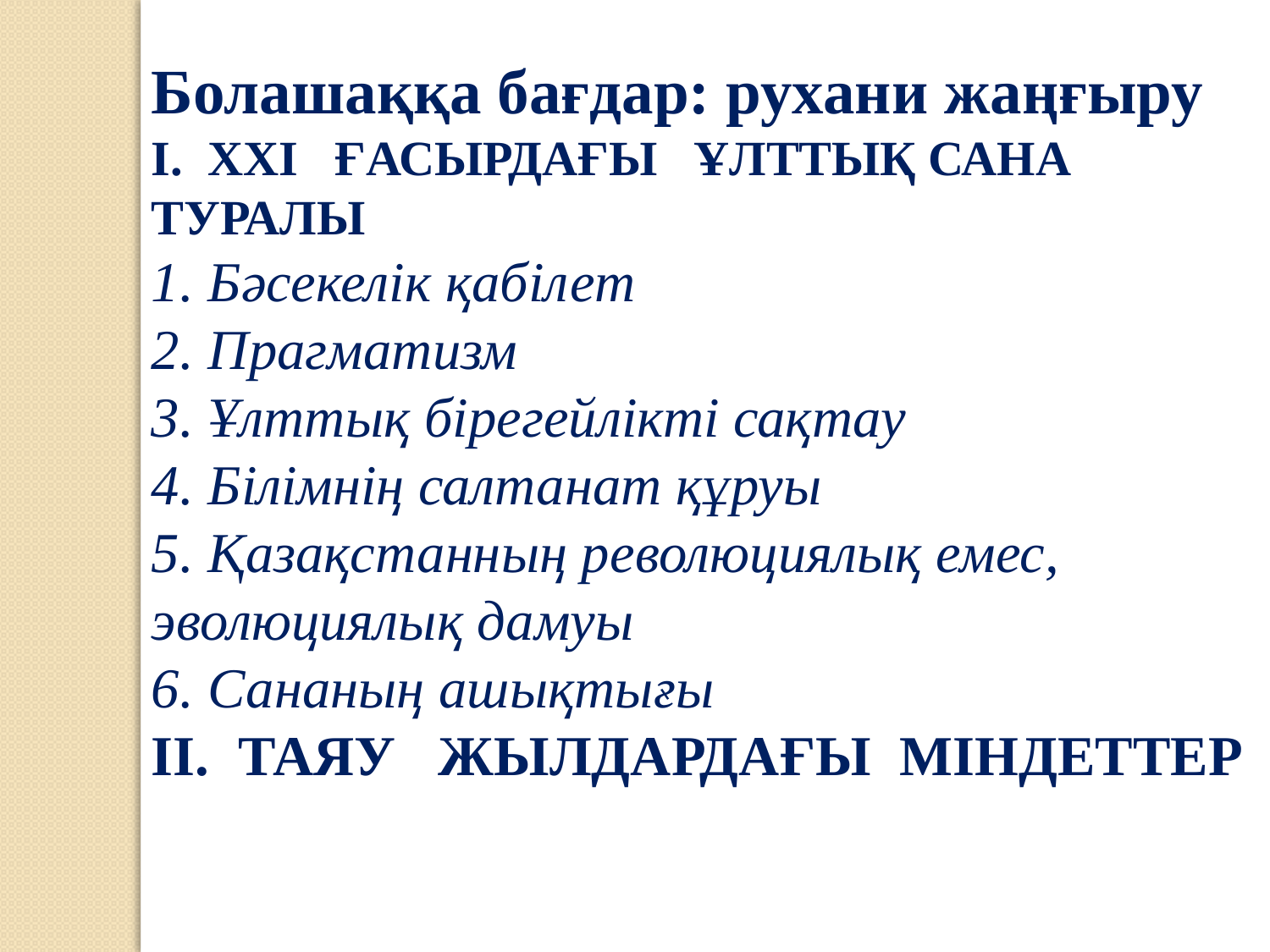

Болашаққа бағдар: рухани жаңғыру
І.  ХХІ   ҒАСЫРДАҒЫ   ҰЛТТЫҚ САНА ТУРАЛЫ
1. Бәсекелік қабілет
2. Прагматизм
3. Ұлттық бірегейлікті сақтау
4. Білімнің салтанат құруы
5. Қазақстанның революциялық емес, эволюциялық дамуы
6. Сананың ашықтығы
ІІ.  ТАЯУ   ЖЫЛДАРДАҒЫ  МІНДЕТТЕР